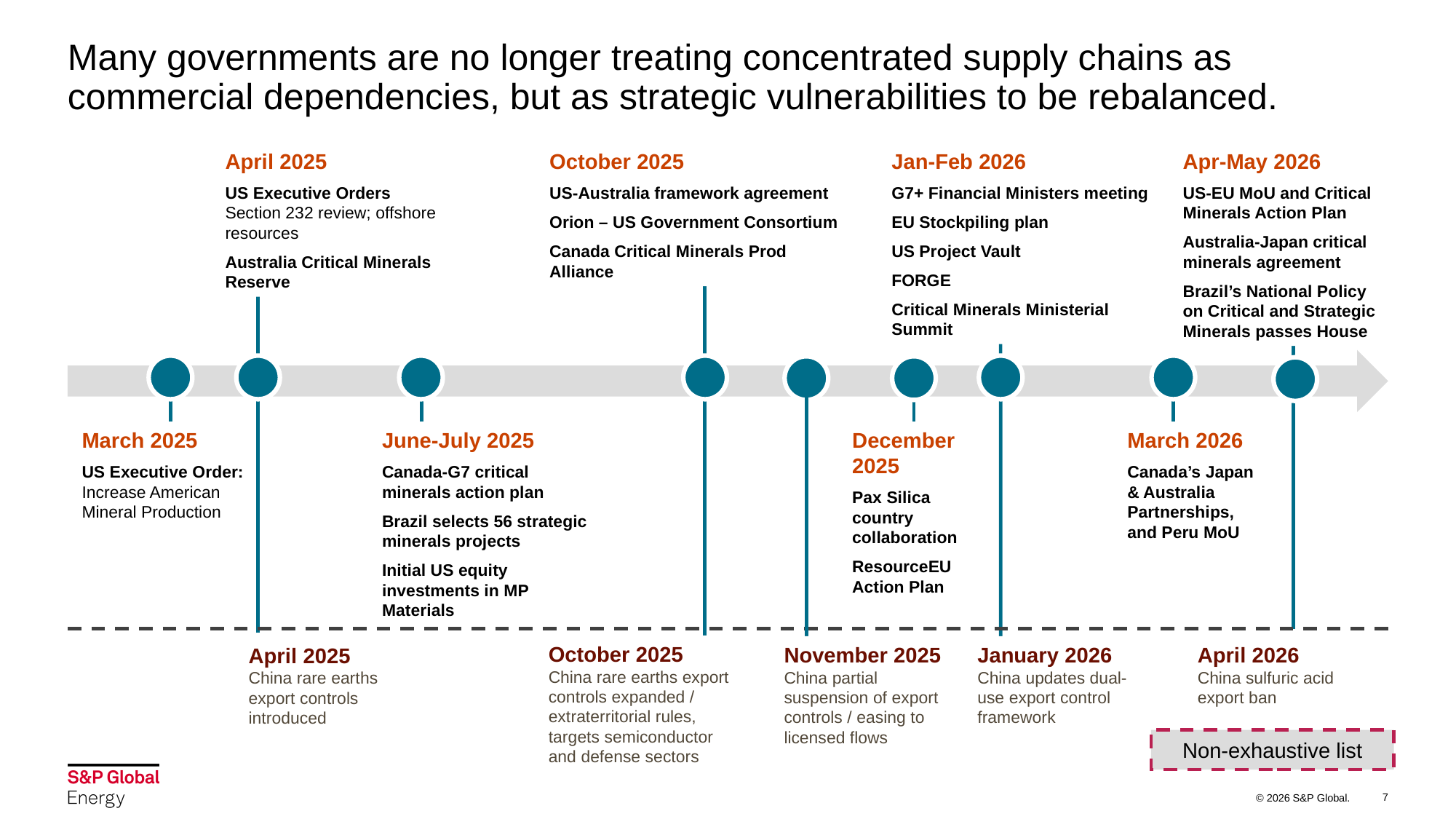

# Many governments are no longer treating concentrated supply chains as commercial dependencies, but as strategic vulnerabilities to be rebalanced.
April 2025
US Executive Orders Section 232 review; offshore resources
Australia Critical Minerals Reserve
Apr-May 2026
US-EU MoU and Critical Minerals Action Plan
Australia-Japan critical minerals agreement
Brazil’s National Policy on Critical and Strategic Minerals passes House
Jan-Feb 2026
G7+ Financial Ministers meeting
EU Stockpiling plan
US Project Vault
FORGE
Critical Minerals Ministerial Summit
October 2025
US-Australia framework agreement
Orion – US Government Consortium
Canada Critical Minerals Prod Alliance

March 2025
US Executive Order:
Increase American Mineral Production
June-July 2025
Canada-G7 critical minerals action plan
Brazil selects 56 strategic minerals projects
Initial US equity investments in MP Materials
December 2025
Pax Silica country collaboration
ResourceEU Action Plan
March 2026
Canada’s Japan & Australia Partnerships, and Peru MoU
October 2025
China rare earths export controls expanded / extraterritorial rules, targets semiconductor and defense sectors
January 2026
China updates dual-use export control framework
November 2025
China partial suspension of export controls / easing to licensed flows
April 2026
China sulfuric acid export ban
April 2025
China rare earths export controls introduced
Non-exhaustive list
7